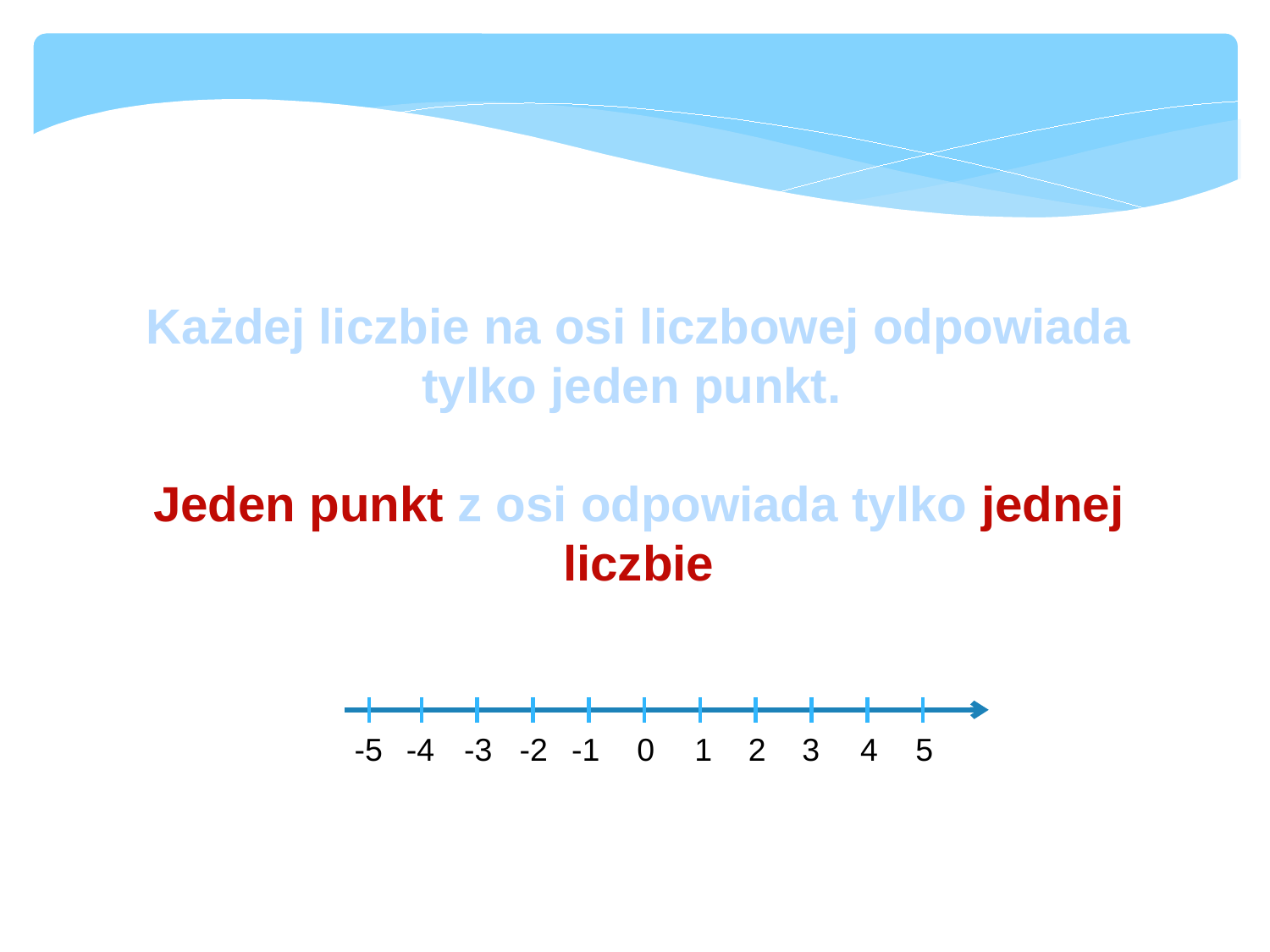

# Każdej liczbie na osi liczbowej odpowiada tylko jeden punkt. Jeden punkt z osi odpowiada tylko jednej liczbie
-5
-4
-3
-2
-1
0
1
2
3
4
5